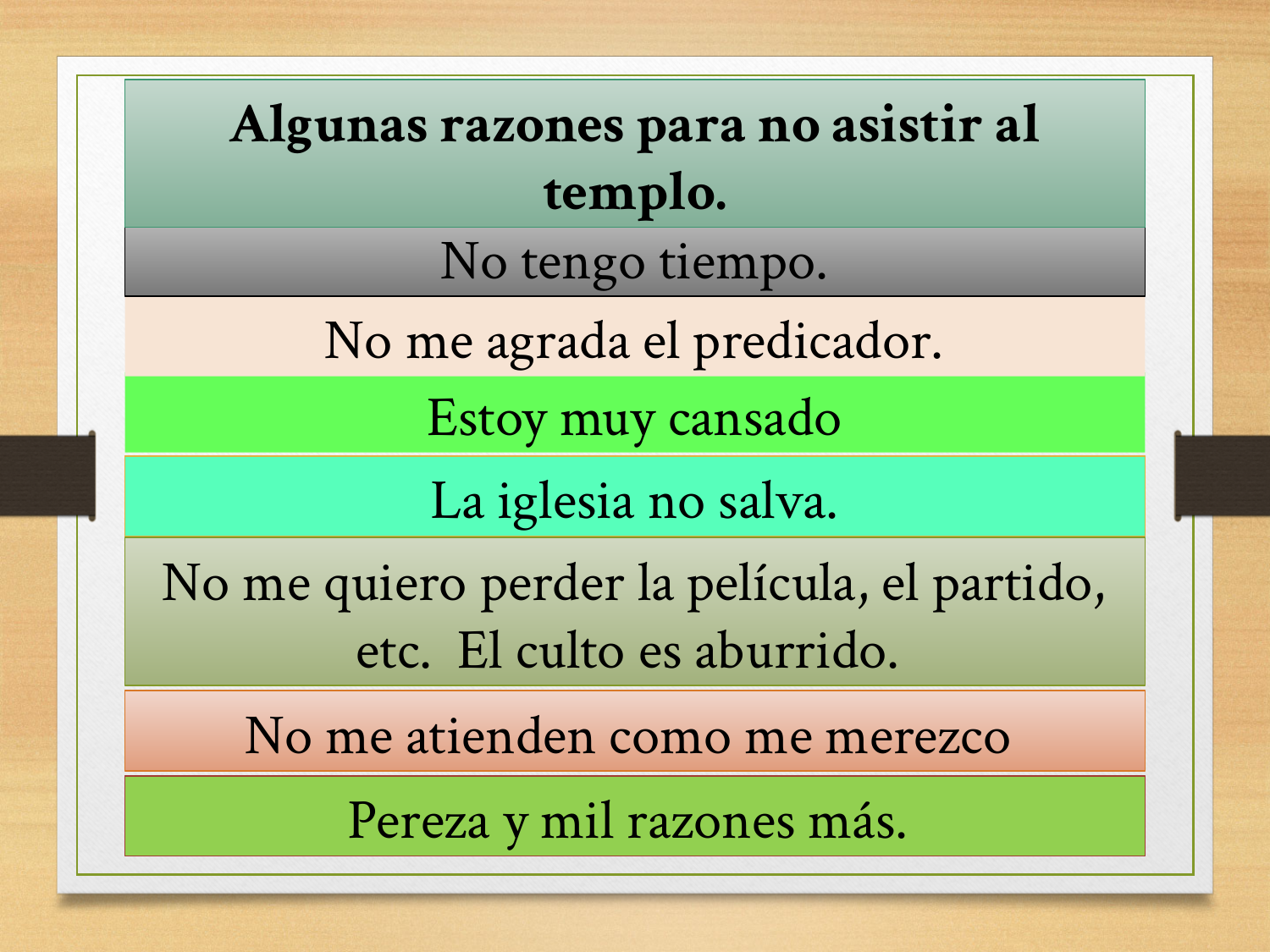

Algunas razones para no asistir al templo.
No tengo tiempo.
No me agrada el predicador.
Estoy muy cansado
La iglesia no salva.
No me quiero perder la película, el partido, etc.  El culto es aburrido.
No me atienden como me merezco
Pereza y mil razones más.